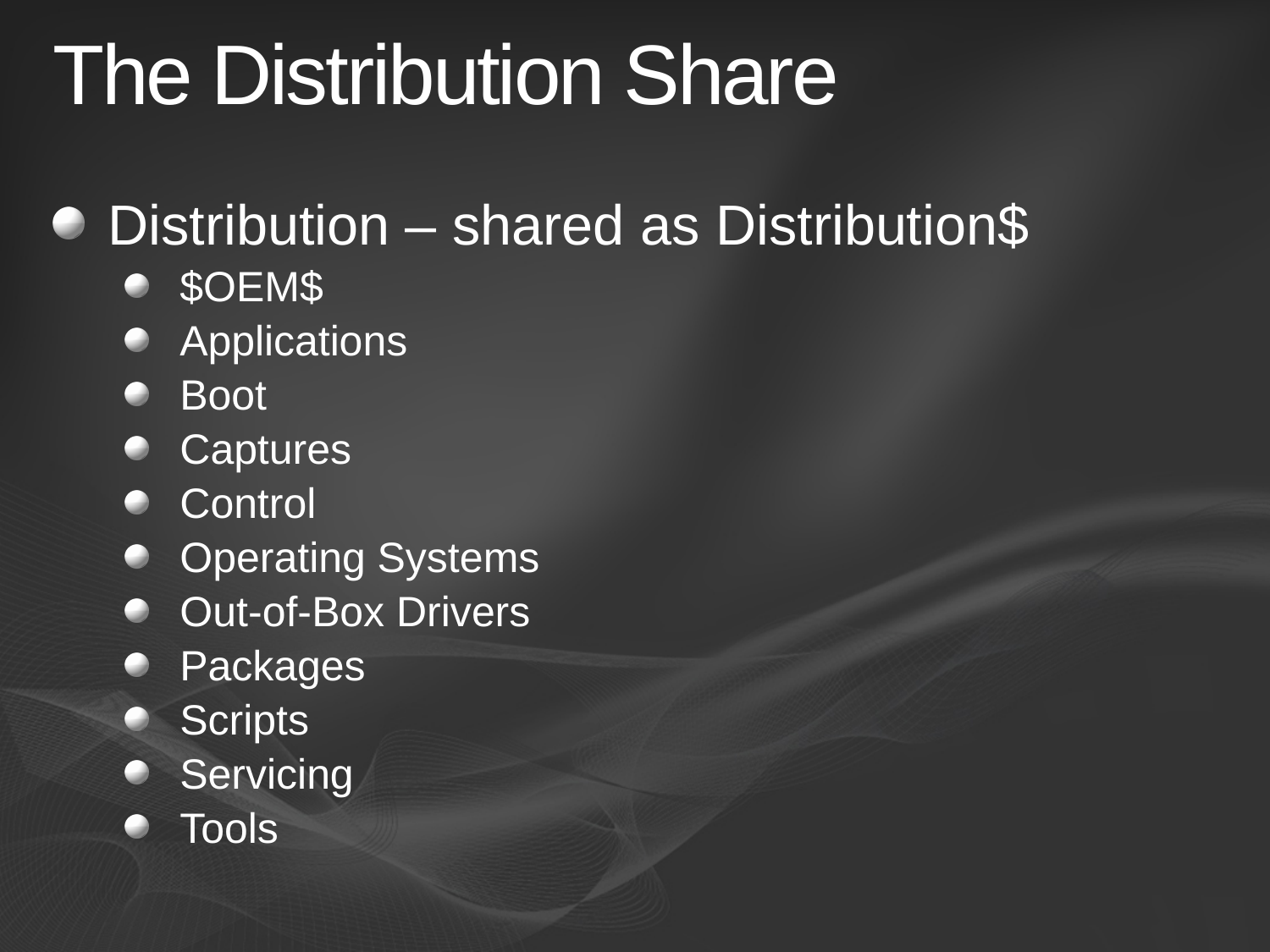

# The Distribution Share
Distribution – shared as Distribution$
$OEM$
Applications
Boot
Captures
Control
Operating Systems
Out-of-Box Drivers
Packages
Scripts
Servicing
Tools